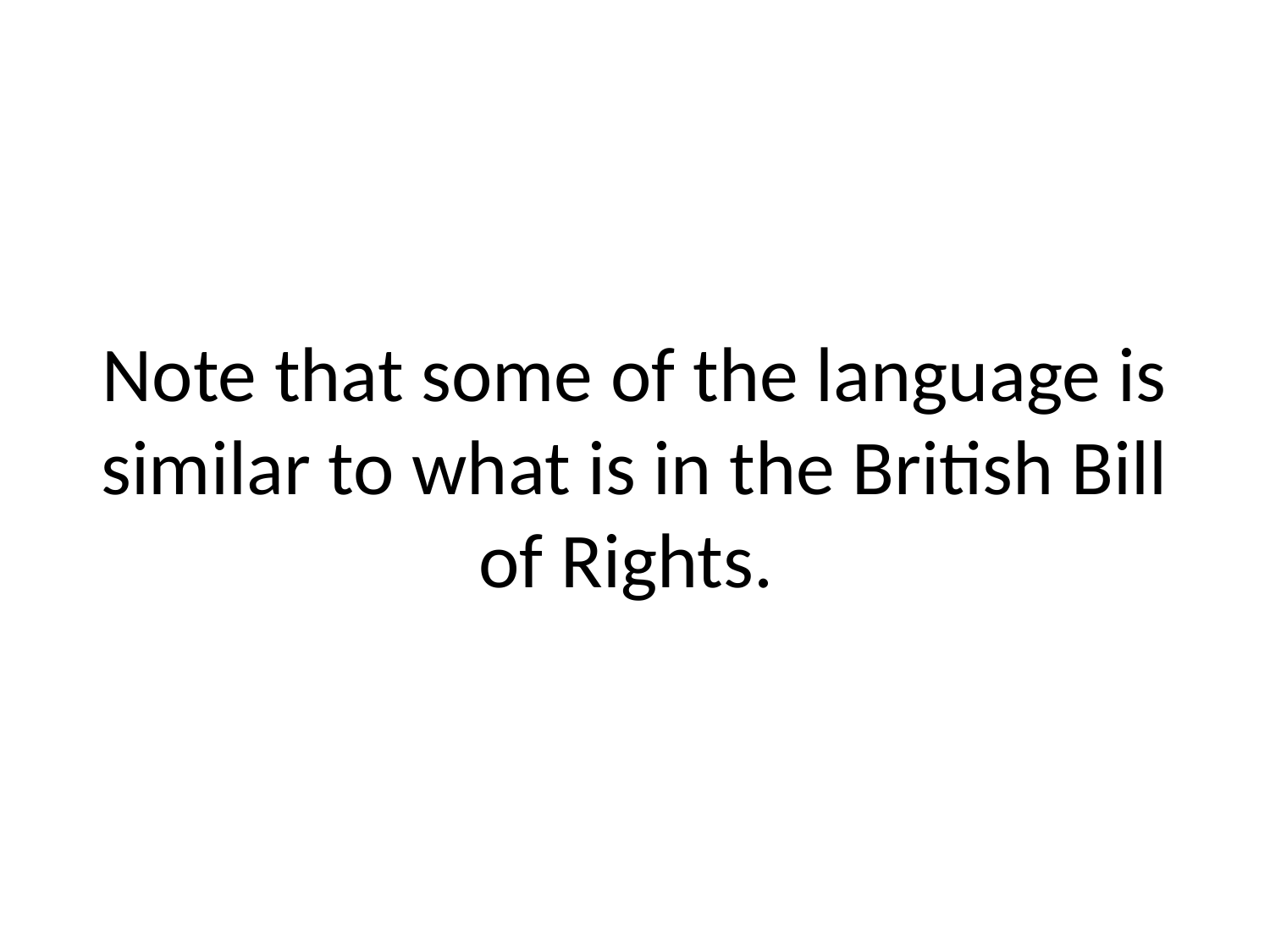

# Note that some of the language is similar to what is in the British Bill of Rights.